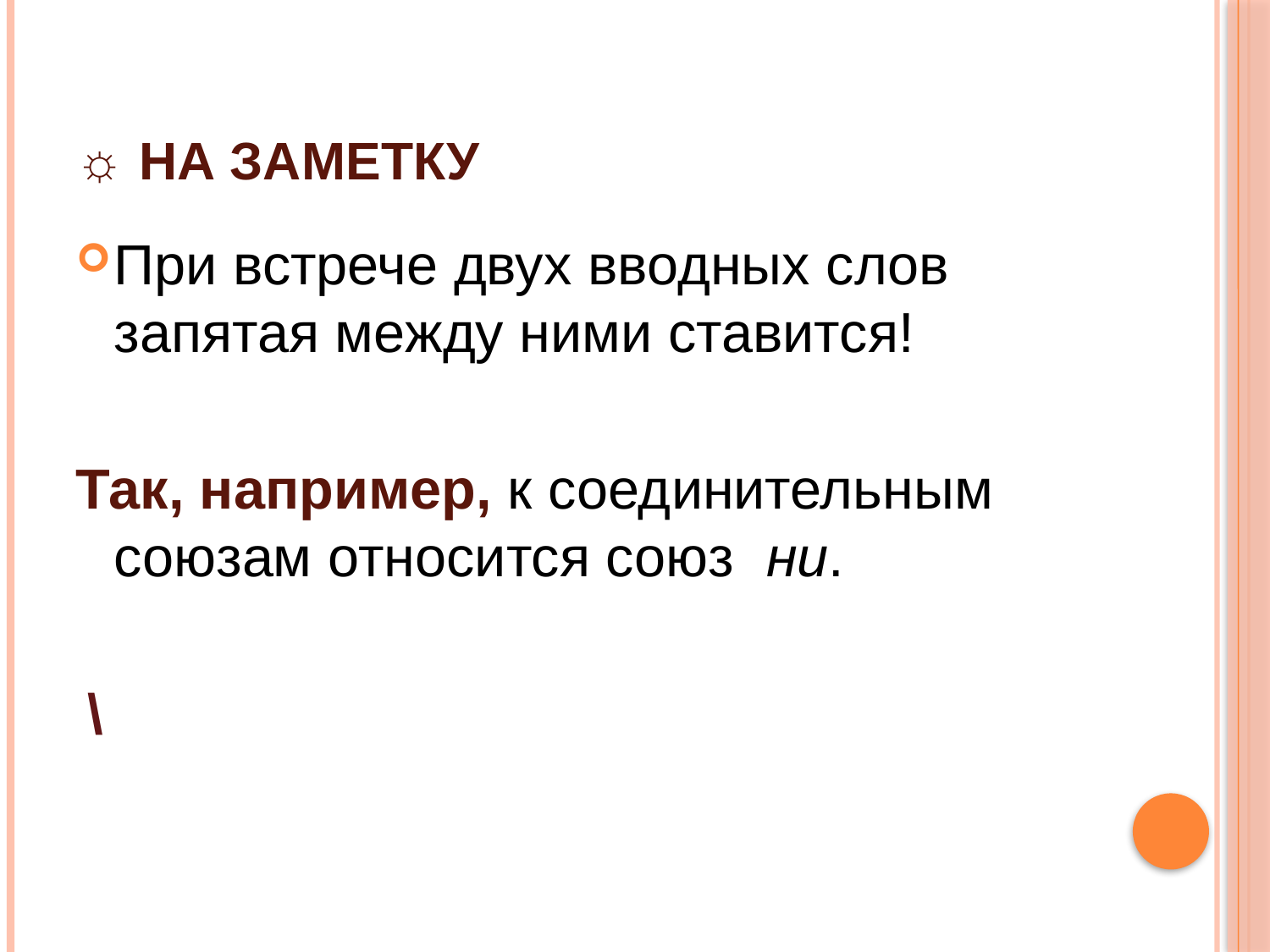

# ☼ На заметку
При встрече двух вводных слов запятая между ними ставится!

Так, например, к соединительным союзам относится союз  ни.

\